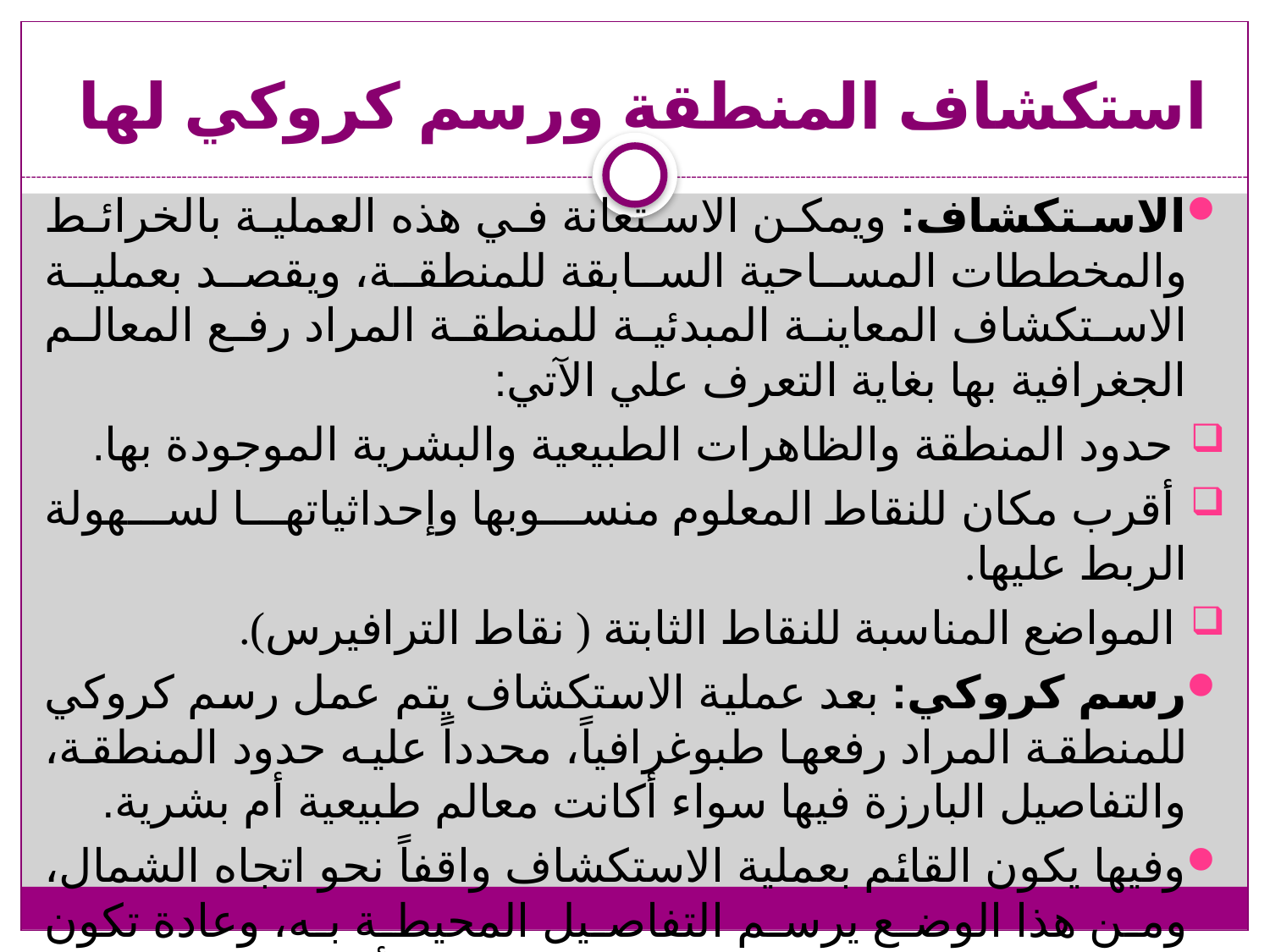

# استكشاف المنطقة ورسم كروكي لها
الاستكشاف: ويمكن الاستعانة في هذه العملية بالخرائط والمخططات المساحية السابقة للمنطقة، ويقصد بعملية الاستكشاف المعاينة المبدئية للمنطقة المراد رفع المعالم الجغرافية بها بغاية التعرف علي الآتي:
 حدود المنطقة والظاهرات الطبيعية والبشرية الموجودة بها.
 أقرب مكان للنقاط المعلوم منسوبها وإحداثياتها لسهولة الربط عليها.
 المواضع المناسبة للنقاط الثابتة ( نقاط الترافيرس).
رسم كروكي: بعد عملية الاستكشاف يتم عمل رسم كروكي للمنطقة المراد رفعها طبوغرافياً، محدداً عليه حدود المنطقة، والتفاصيل البارزة فيها سواء أكانت معالم طبيعية أم بشرية.
وفيها يكون القائم بعملية الاستكشاف واقفاً نحو اتجاه الشمال، ومن هذا الوضع يرسم التفاصيل المحيطة به، وعادة تكون بالقلم الرصاص وبدون مقياس رسم وبدون أدوات هندسية.